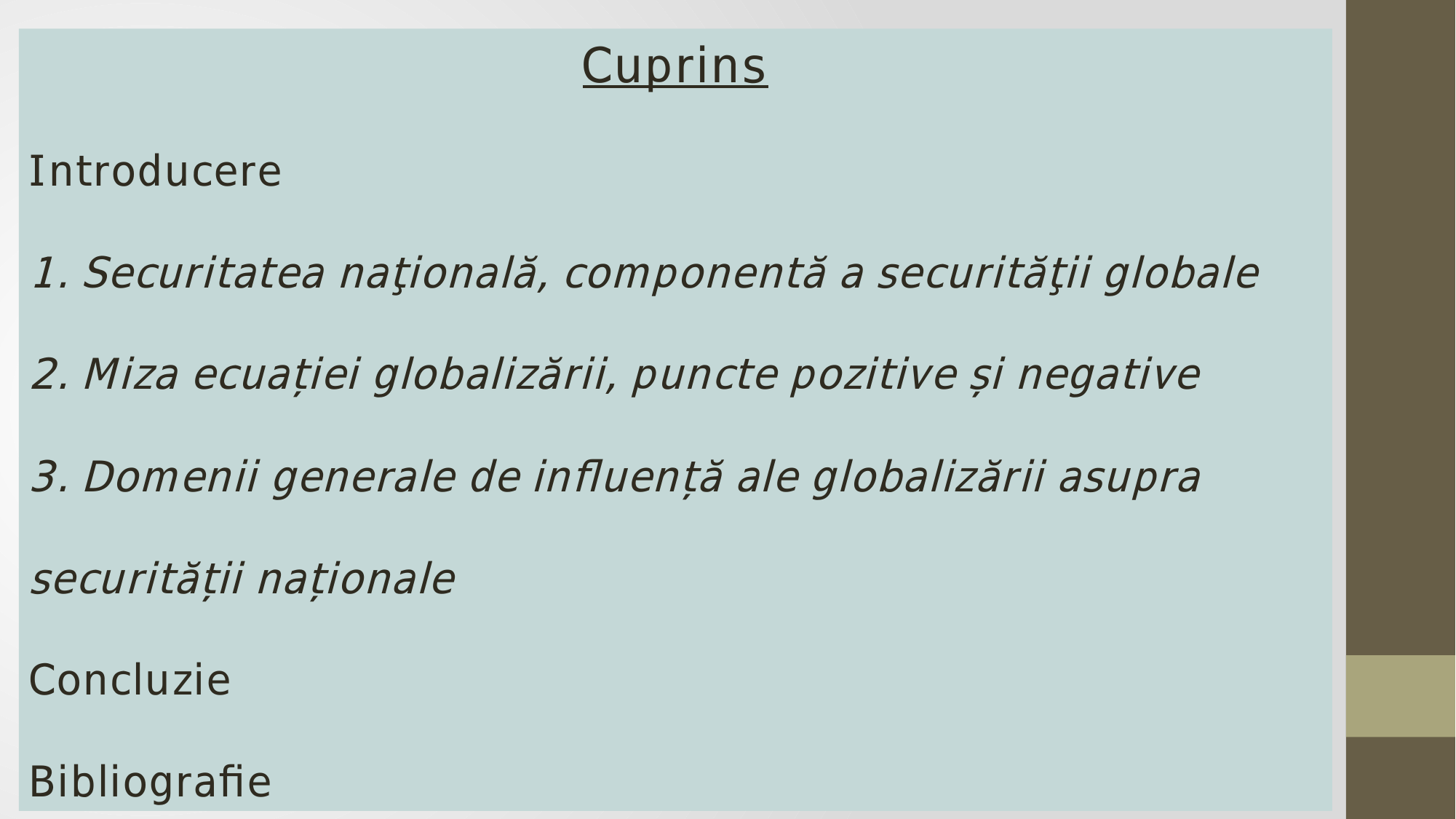

Cuprins
Introducere
1. Securitatea naţională, componentă a securităţii globale
2. Miza ecuației globalizării, puncte pozitive și negative
3. Domenii generale de influență ale globalizării asupra securității naționale
Concluzie
Bibliografie